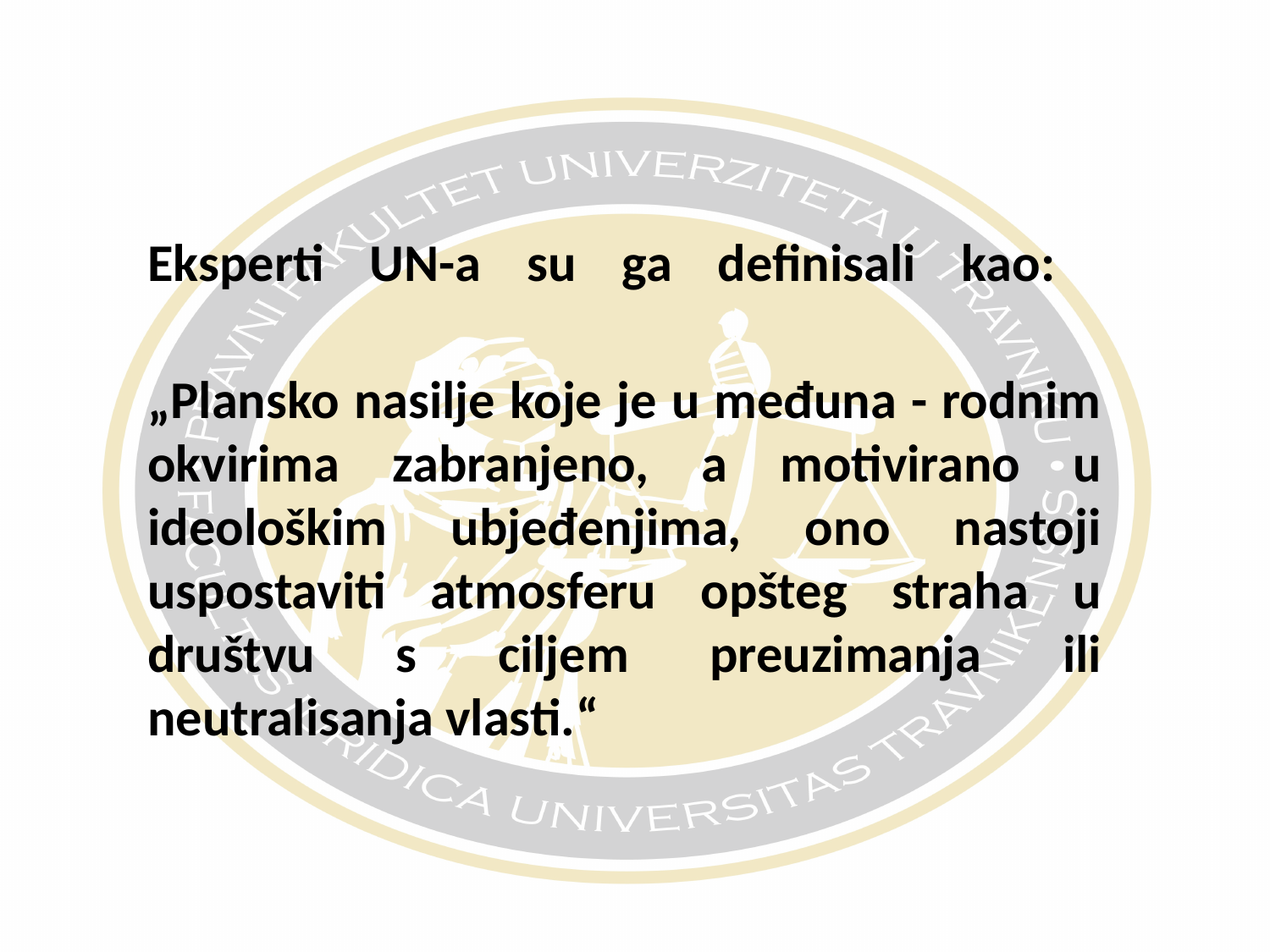

#
Eksperti UN-a su ga definisali kao:
„Plansko nasilje koje je u međuna - rodnim okvirima zabranjeno, a motivirano u ideološkim ubjeđenjima, ono nastoji uspostaviti atmosferu opšteg straha u društvu s ciljem preuzimanja ili neutralisanja vlasti.“